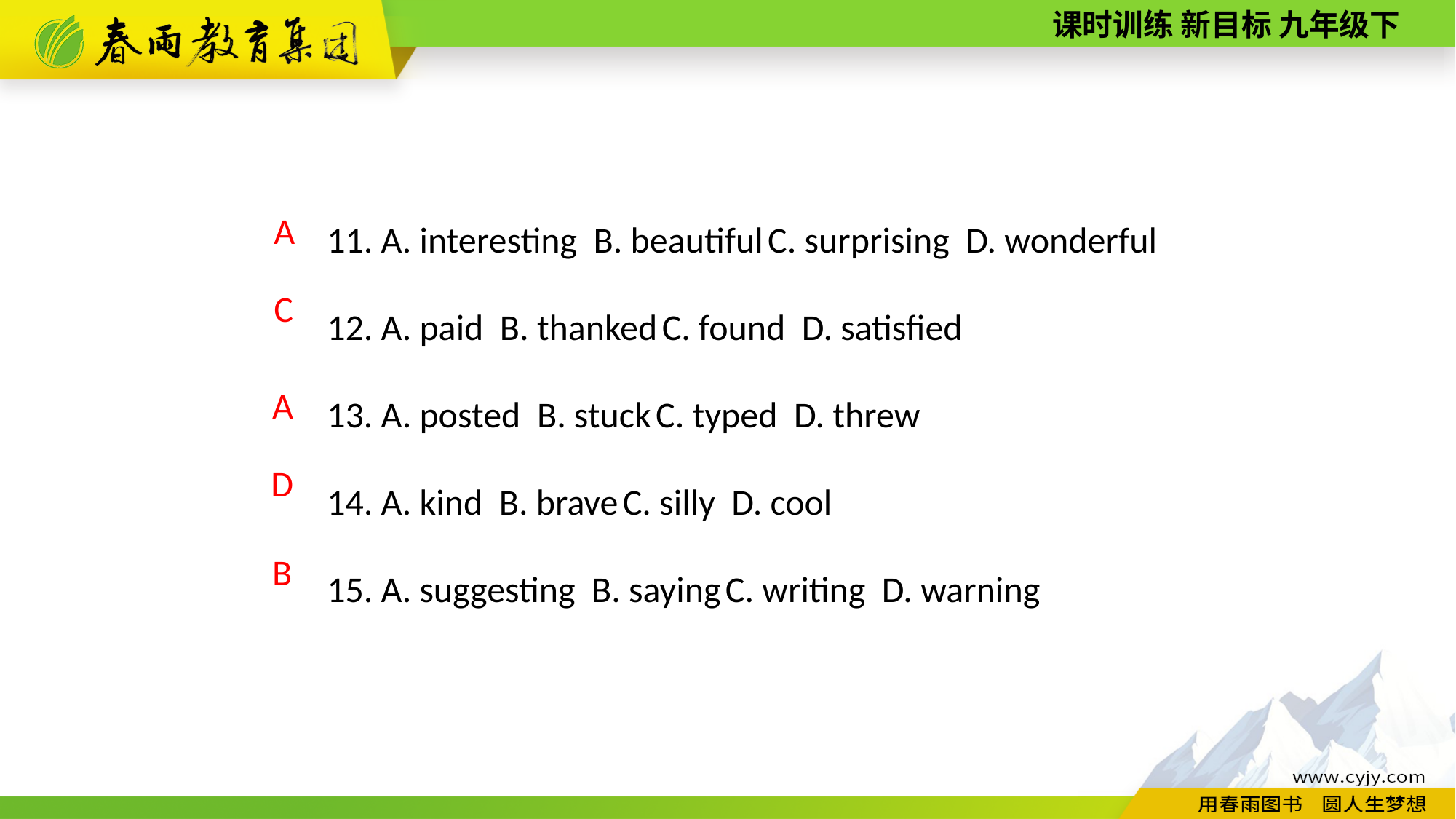

11. A. interesting  B. beautiful C. surprising  D. wonderful
12. A. paid  B. thanked C. found  D. satisfied
13. A. posted  B. stuck C. typed  D. threw
14. A. kind  B. brave C. silly  D. cool
15. A. suggesting  B. saying C. writing  D. warning
A
C
 A
D
B